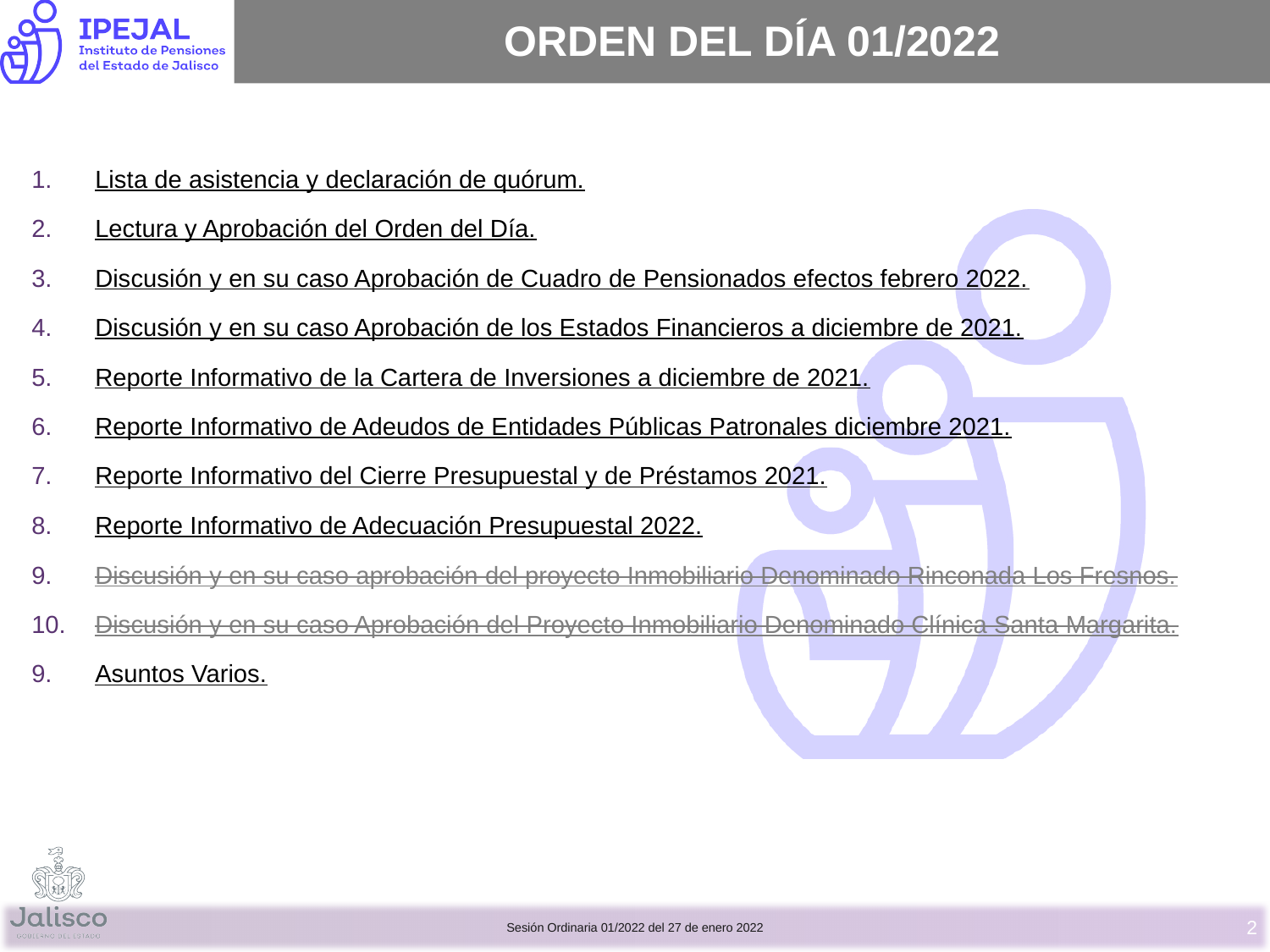

# ORDEN DEL DÍA 01/2022
Lista de asistencia y declaración de quórum.
Lectura y Aprobación del Orden del Día.
Discusión y en su caso Aprobación de Cuadro de Pensionados efectos febrero 2022.
Discusión y en su caso Aprobación de los Estados Financieros a diciembre de 2021.
Reporte Informativo de la Cartera de Inversiones a diciembre de 2021.
Reporte Informativo de Adeudos de Entidades Públicas Patronales diciembre 2021.
Reporte Informativo del Cierre Presupuestal y de Préstamos 2021.
Reporte Informativo de Adecuación Presupuestal 2022.
Discusión y en su caso aprobación del proyecto Inmobiliario Denominado Rinconada Los Fresnos.
Discusión y en su caso Aprobación del Proyecto Inmobiliario Denominado Clínica Santa Margarita.
Asuntos Varios.
2
Sesión Ordinaria 01/2022 del 27 de enero 2022